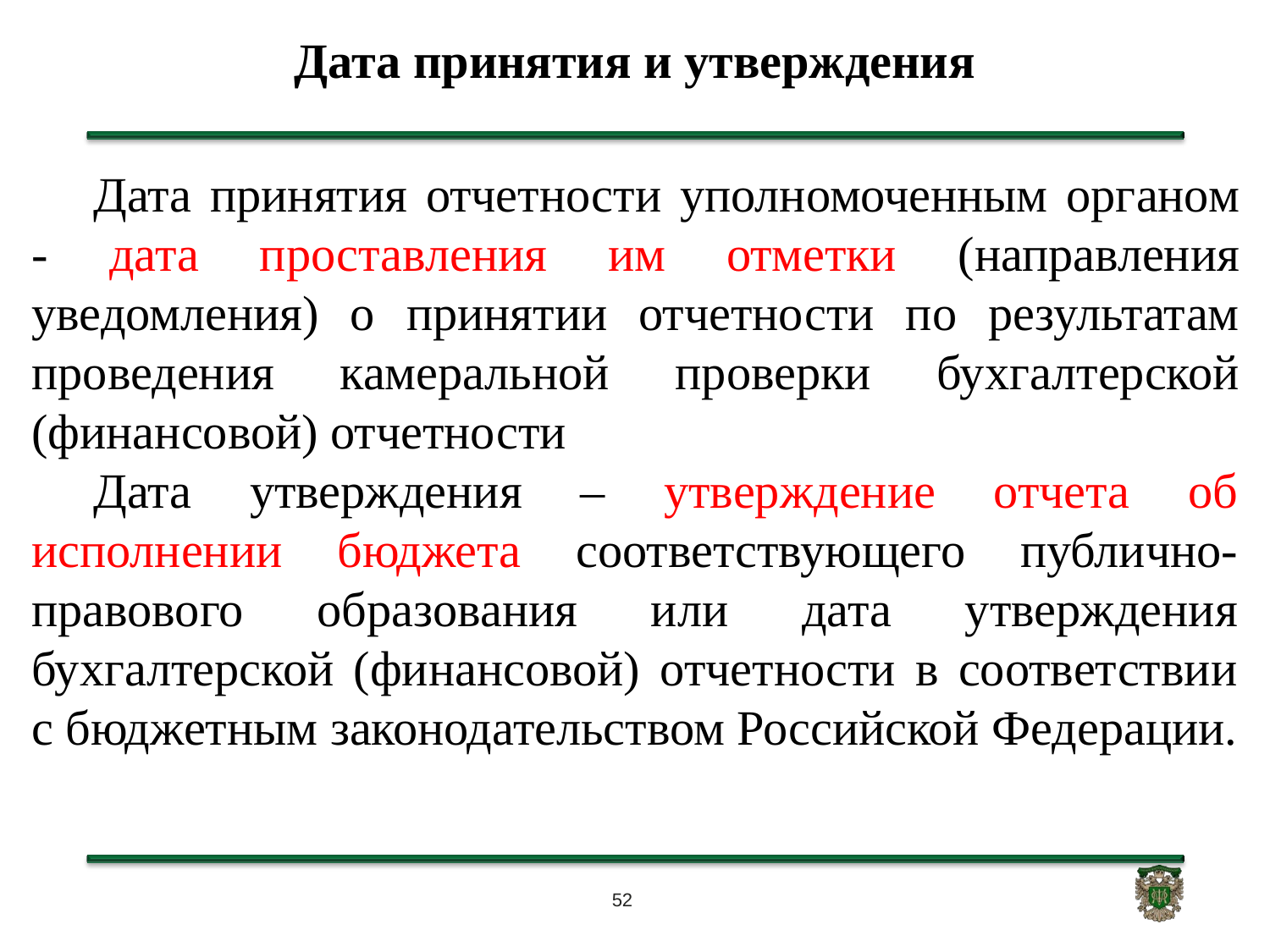

# Дата принятия и утверждения
Дата принятия отчетности уполномоченным органом - дата проставления им отметки (направления уведомления) о принятии отчетности по результатам проведения камеральной проверки бухгалтерской (финансовой) отчетности
Дата утверждения – утверждение отчета об исполнении бюджета соответствующего публично-правового образования или дата утверждения бухгалтерской (финансовой) отчетности в соответствии с бюджетным законодательством Российской Федерации.

52